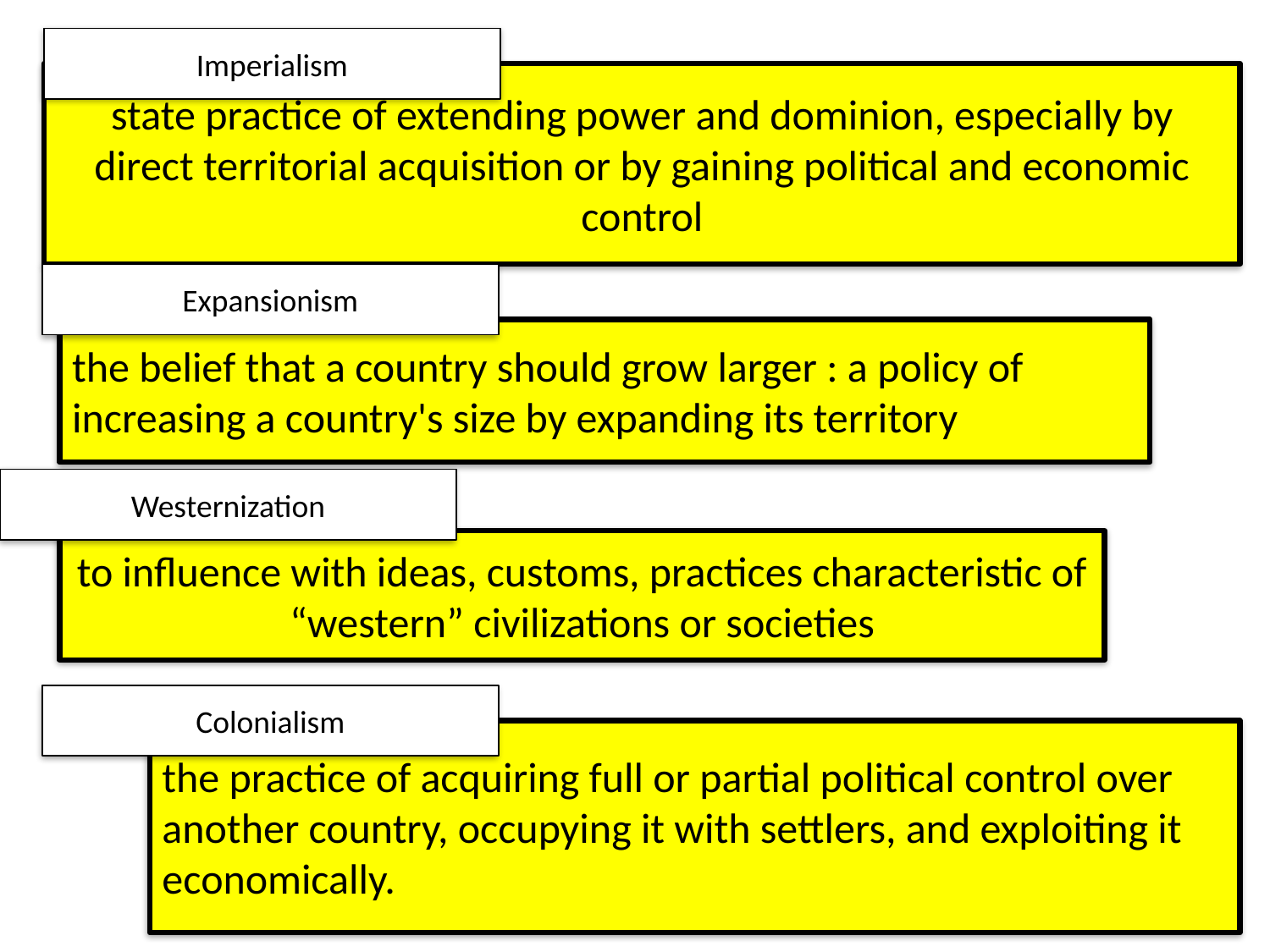

Imperialism
state practice of extending power and dominion, especially by direct territorial acquisition or by gaining political and economic control
.
Expansionism
the belief that a country should grow larger : a policy of increasing a country's size by expanding its territory
Westernization
to influence with ideas, customs, practices characteristic of “western” civilizations or societies
Colonialism
the practice of acquiring full or partial political control over another country, occupying it with settlers, and exploiting it economically.